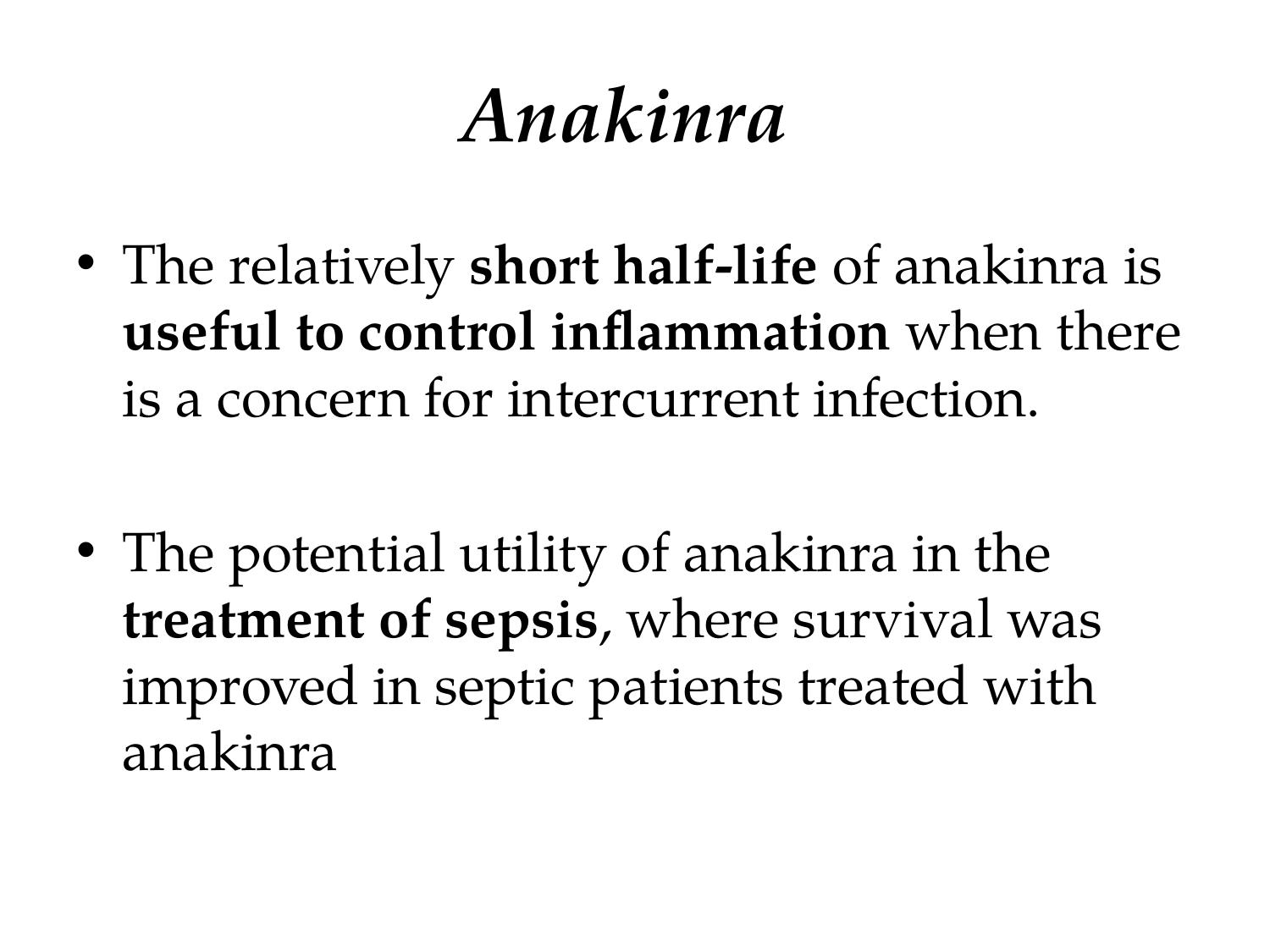

# Anakinra
The relatively short half-life of anakinra is useful to control inflammation when there is a concern for intercurrent infection.

The potential utility of anakinra in the treatment of sepsis, where survival was improved in septic patients treated with anakinra